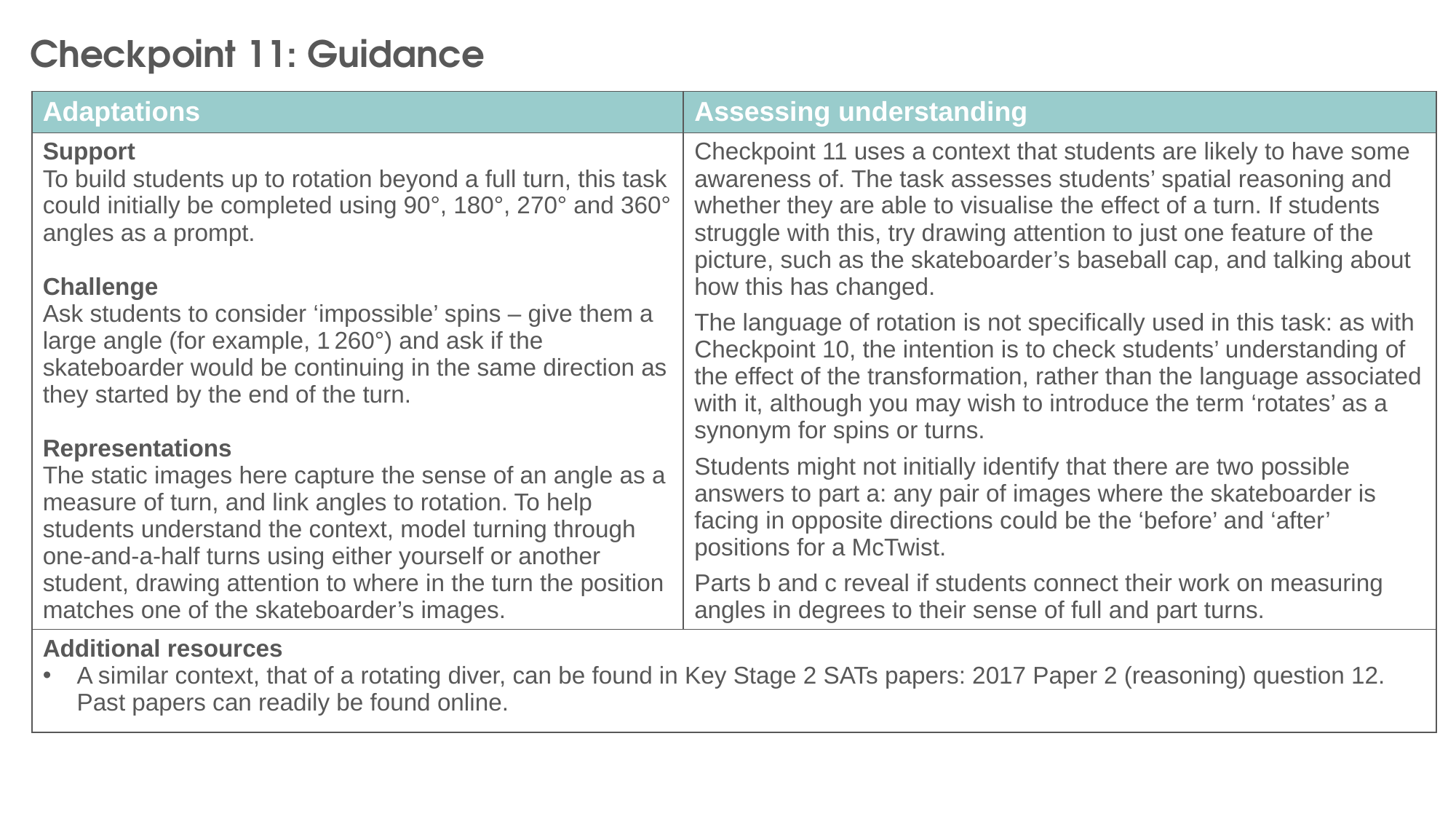

Checkpoint 11: Guidance
| Adaptations | Assessing understanding |
| --- | --- |
| Support To build students up to rotation beyond a full turn, this task could initially be completed using 90°, 180°, 270° and 360° angles as a prompt. Challenge Ask students to consider ‘impossible’ spins – give them a large angle (for example, 1 260°) and ask if the skateboarder would be continuing in the same direction as they started by the end of the turn. Representations The static images here capture the sense of an angle as a measure of turn, and link angles to rotation. To help students understand the context, model turning through one-and-a-half turns using either yourself or another student, drawing attention to where in the turn the position matches one of the skateboarder’s images. | Checkpoint 11 uses a context that students are likely to have some awareness of. The task assesses students’ spatial reasoning and whether they are able to visualise the effect of a turn. If students struggle with this, try drawing attention to just one feature of the picture, such as the skateboarder’s baseball cap, and talking about how this has changed. The language of rotation is not specifically used in this task: as with Checkpoint 10, the intention is to check students’ understanding of the effect of the transformation, rather than the language associated with it, although you may wish to introduce the term ‘rotates’ as a synonym for spins or turns. Students might not initially identify that there are two possible answers to part a: any pair of images where the skateboarder is facing in opposite directions could be the ‘before’ and ‘after’ positions for a McTwist. Parts b and c reveal if students connect their work on measuring angles in degrees to their sense of full and part turns. |
| Additional resources A similar context, that of a rotating diver, can be found in Key Stage 2 SATs papers: 2017 Paper 2 (reasoning) question 12. Past papers can readily be found online. |  |